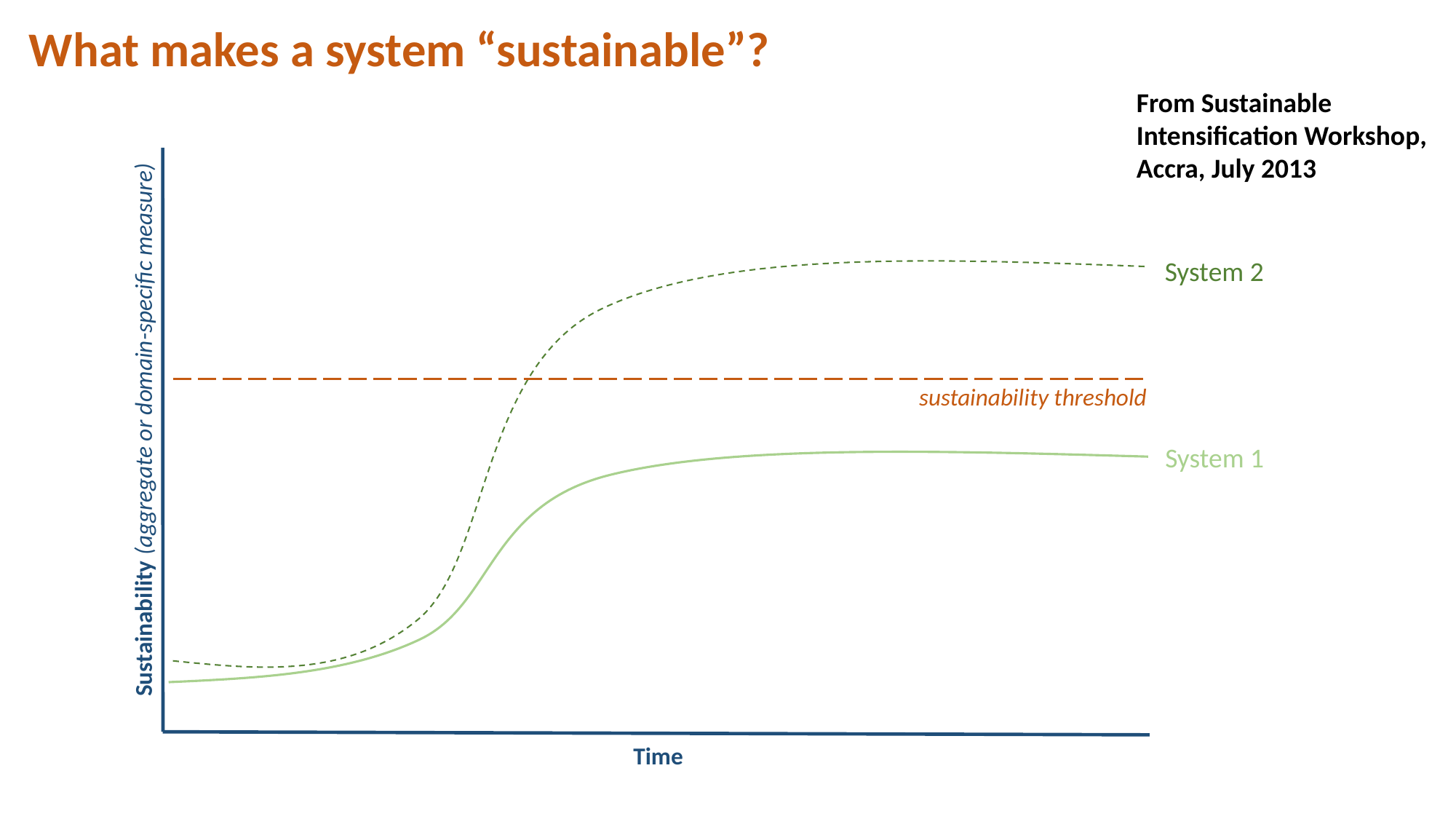

What makes a system “sustainable”?
From Sustainable Intensification Workshop, Accra, July 2013
System 2

sustainability threshold
Sustainability (aggregate or domain-specific measure)
System 1

Time